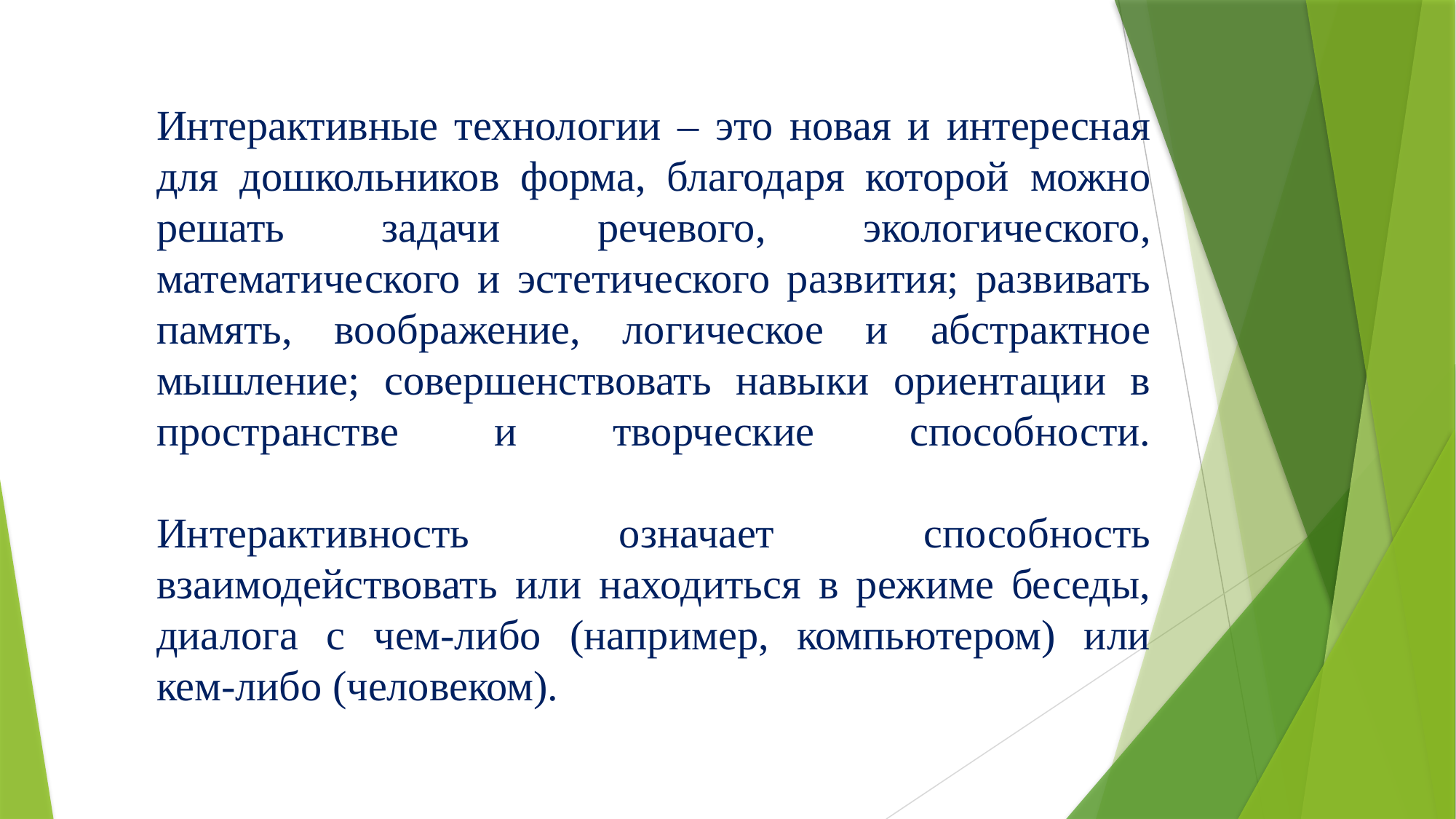

# Интерактивные технологии – это новая и интересная для дошкольников форма, благодаря которой можно решать задачи речевого, экологического, математического и эстетического развития; развивать память, воображение, логическое и абстрактное мышление; совершенствовать навыки ориентации в пространстве и творческие способности. Интерактивность означает способность взаимодействовать или находиться в режиме беседы, диалога с чем-либо (например, компьютером) или кем-либо (человеком).